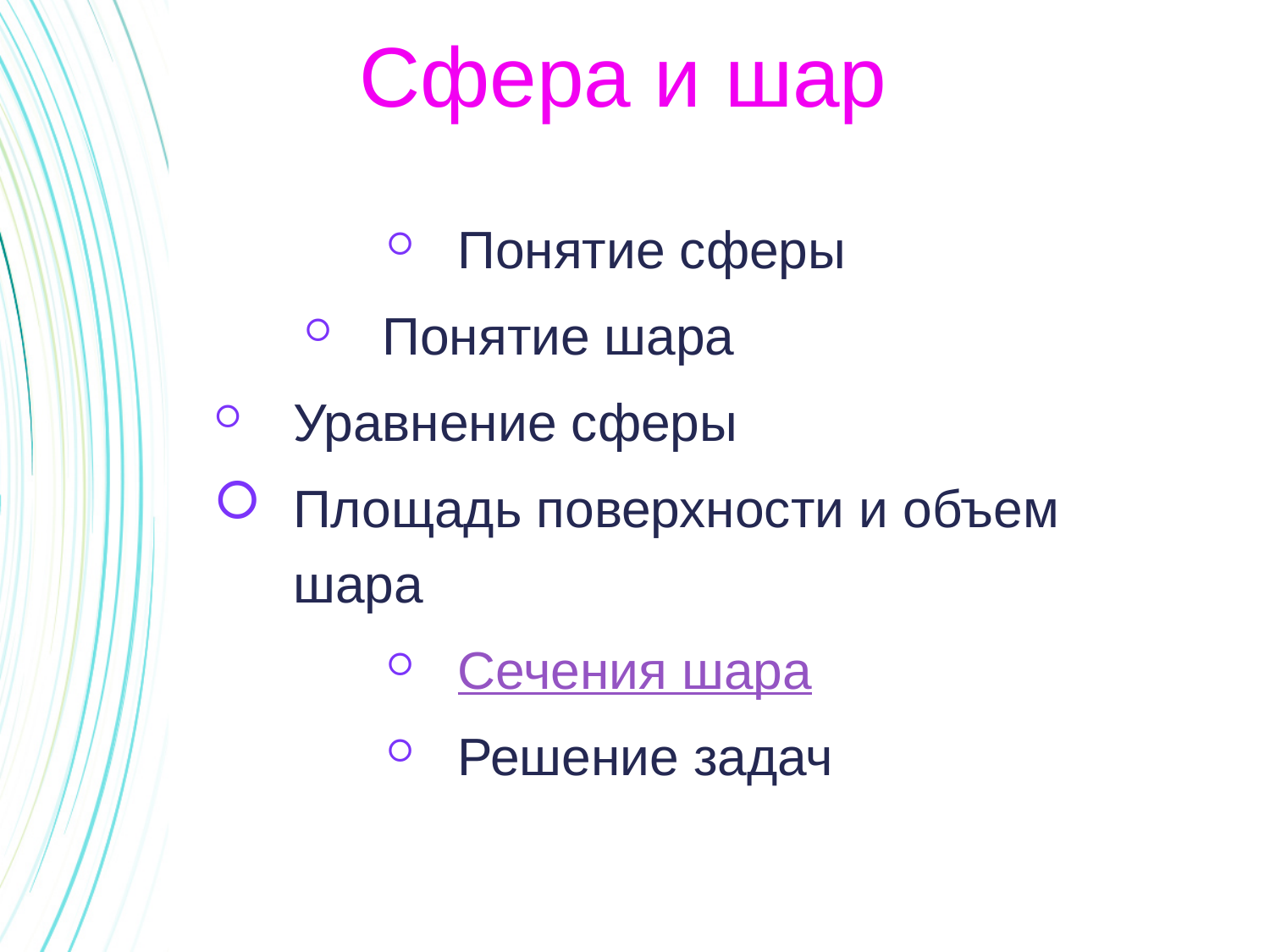

Сфера и шар
Понятие сферы
Понятие шара
Уравнение сферы
Площадь поверхности и объем шара
Сечения шара
Решение задач